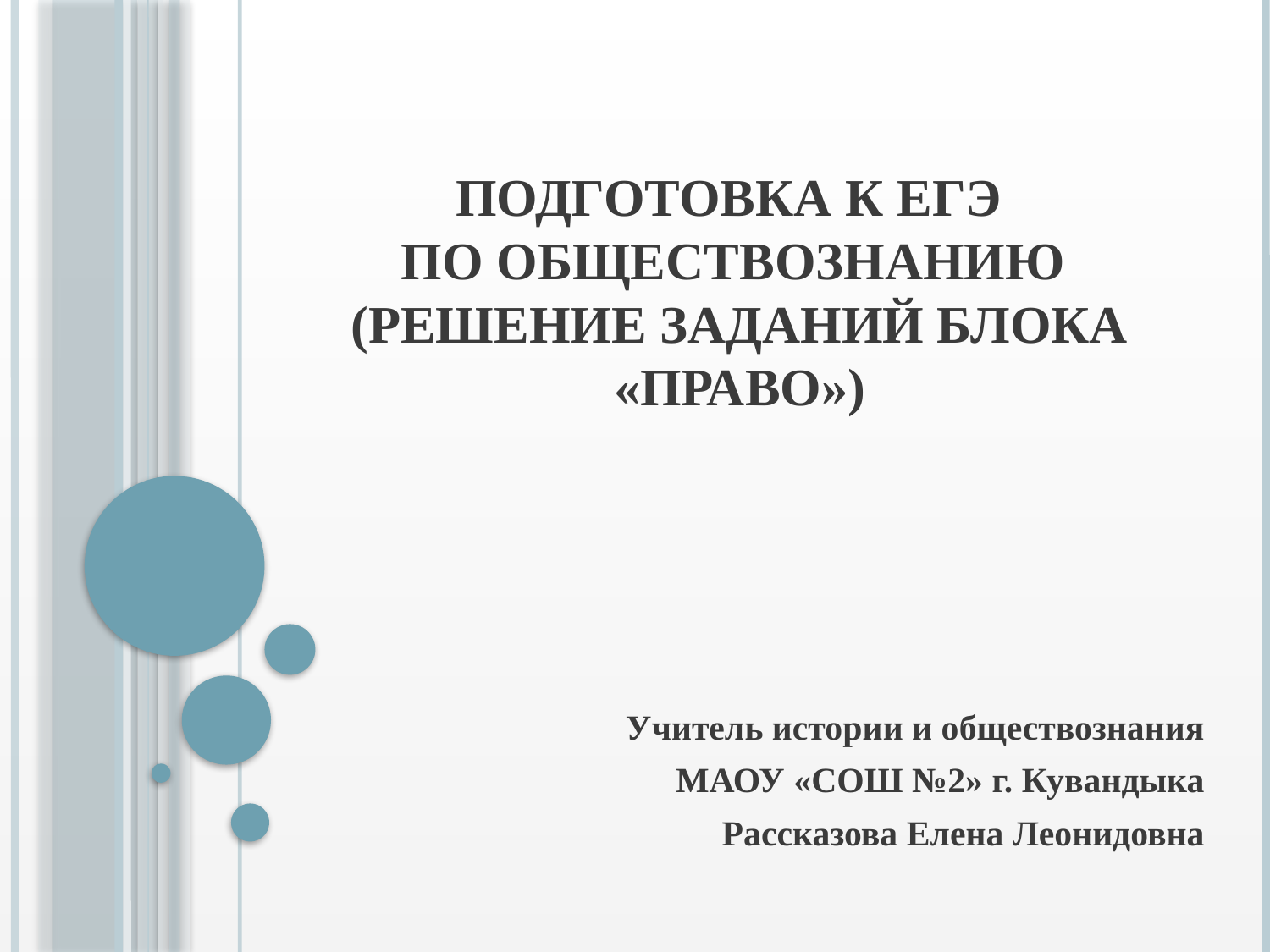

# Подготовка к ЕГЭ по обществознанию (решение заданий блока «ПРАВО»)
Учитель истории и обществознания
МАОУ «СОШ №2» г. Кувандыка
Рассказова Елена Леонидовна